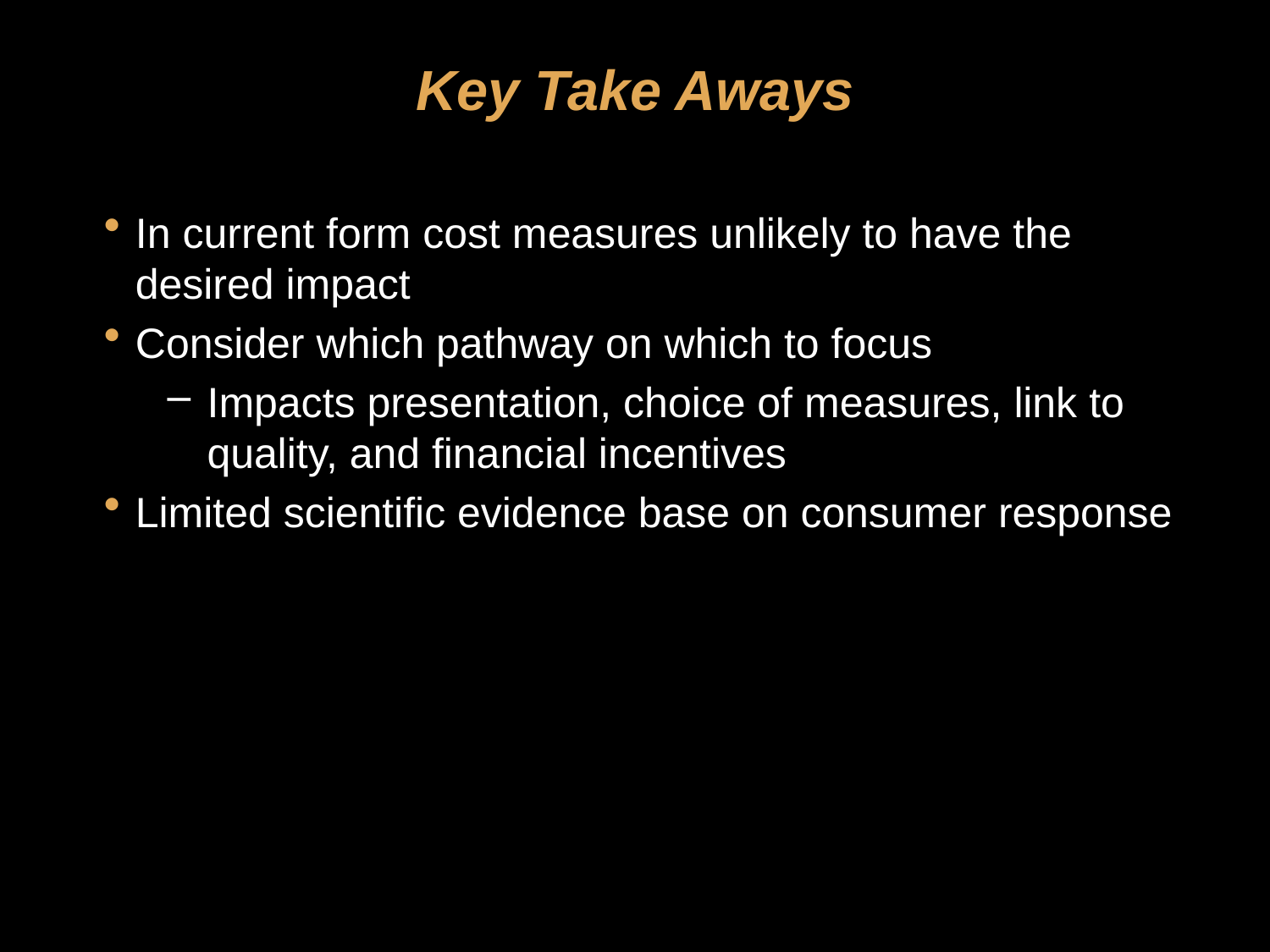

# Key Take Aways
In current form cost measures unlikely to have the desired impact
Consider which pathway on which to focus
Impacts presentation, choice of measures, link to quality, and financial incentives
Limited scientific evidence base on consumer response